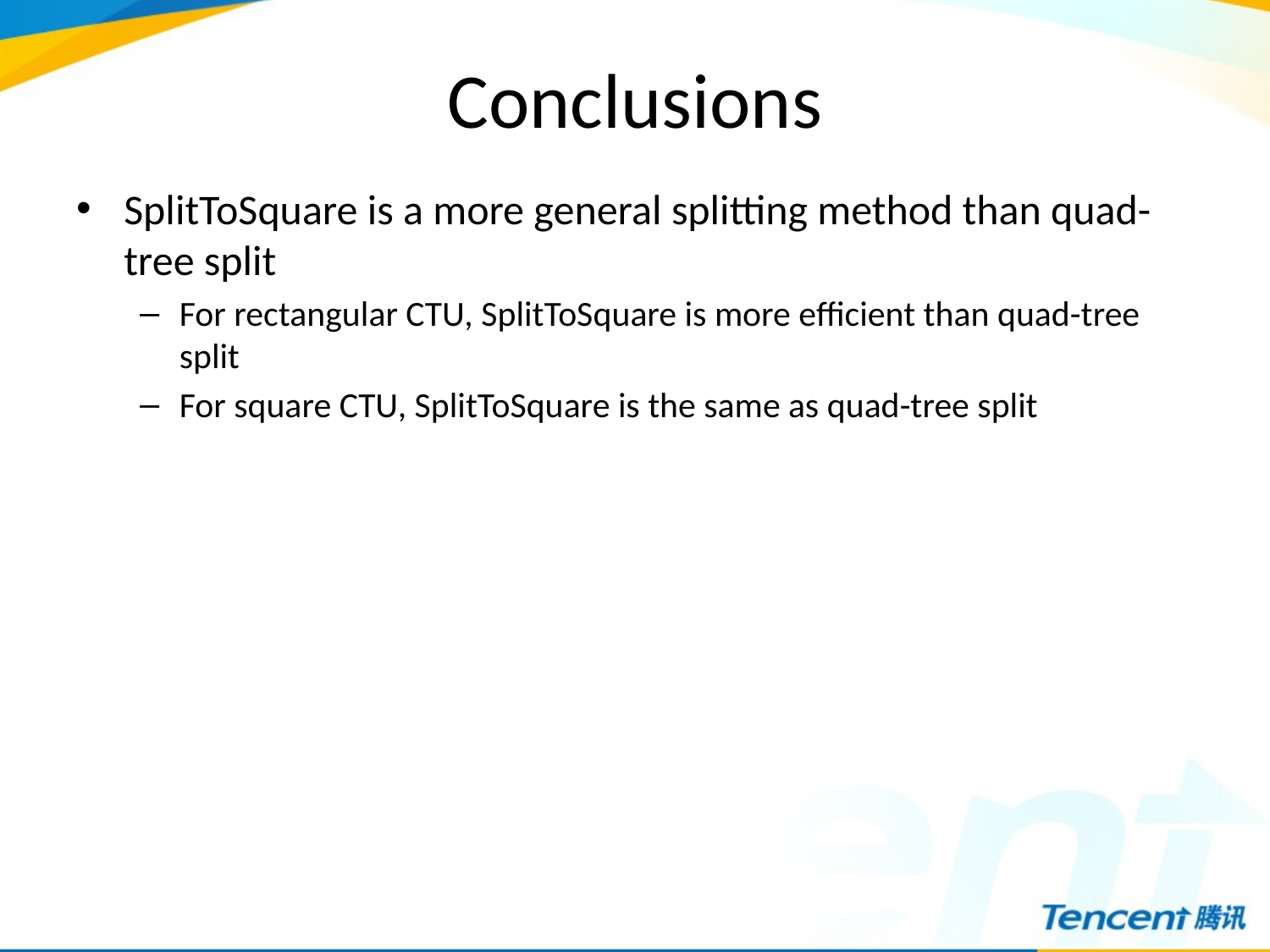

# Conclusions
SplitToSquare is a more general splitting method than quad-tree split
For rectangular CTU, SplitToSquare is more efficient than quad-tree split
For square CTU, SplitToSquare is the same as quad-tree split